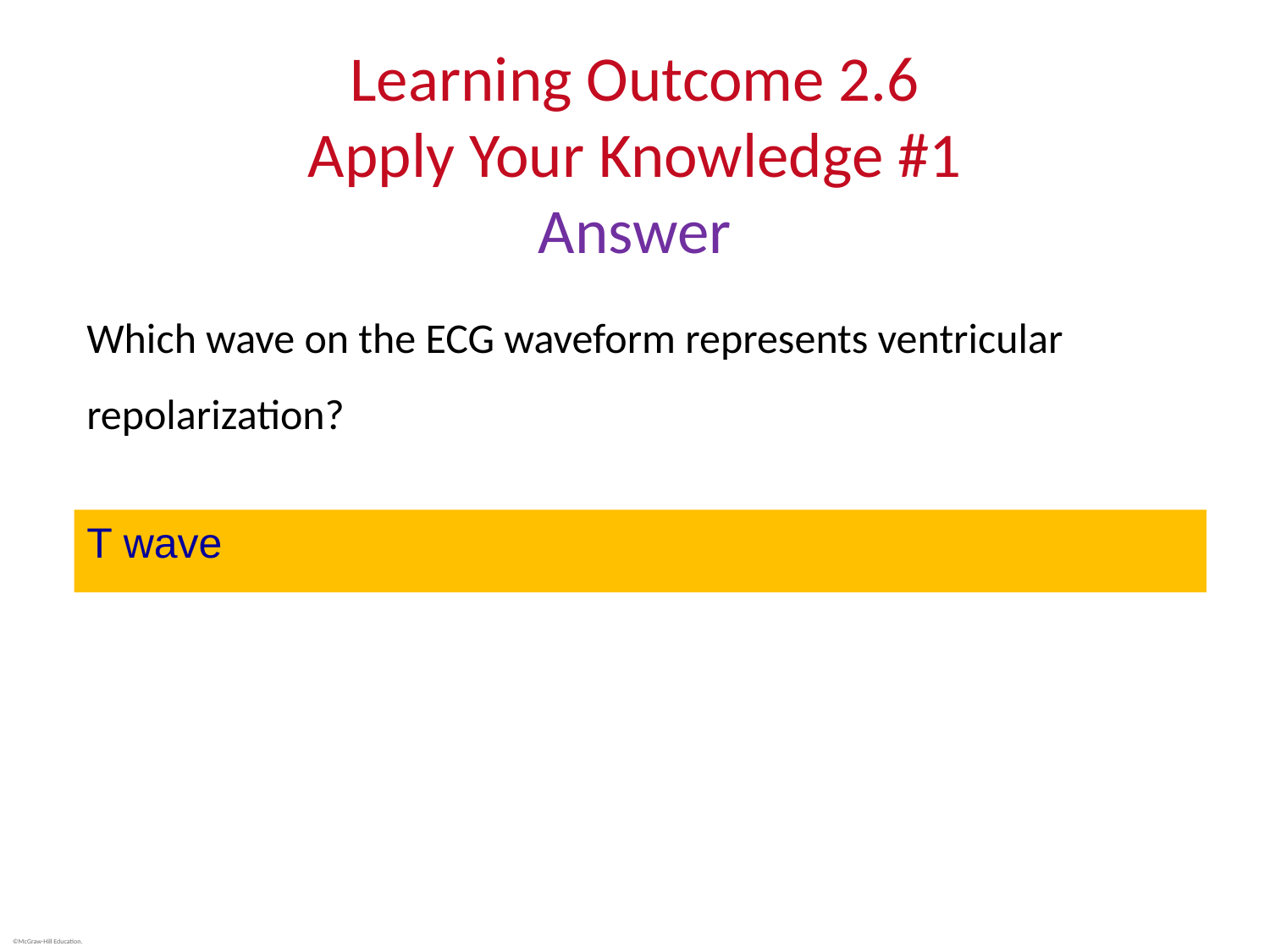

# Learning Outcome 2.6 Apply Your Knowledge #1 Answer
Which wave on the ECG waveform represents ventricular repolarization?
T wave